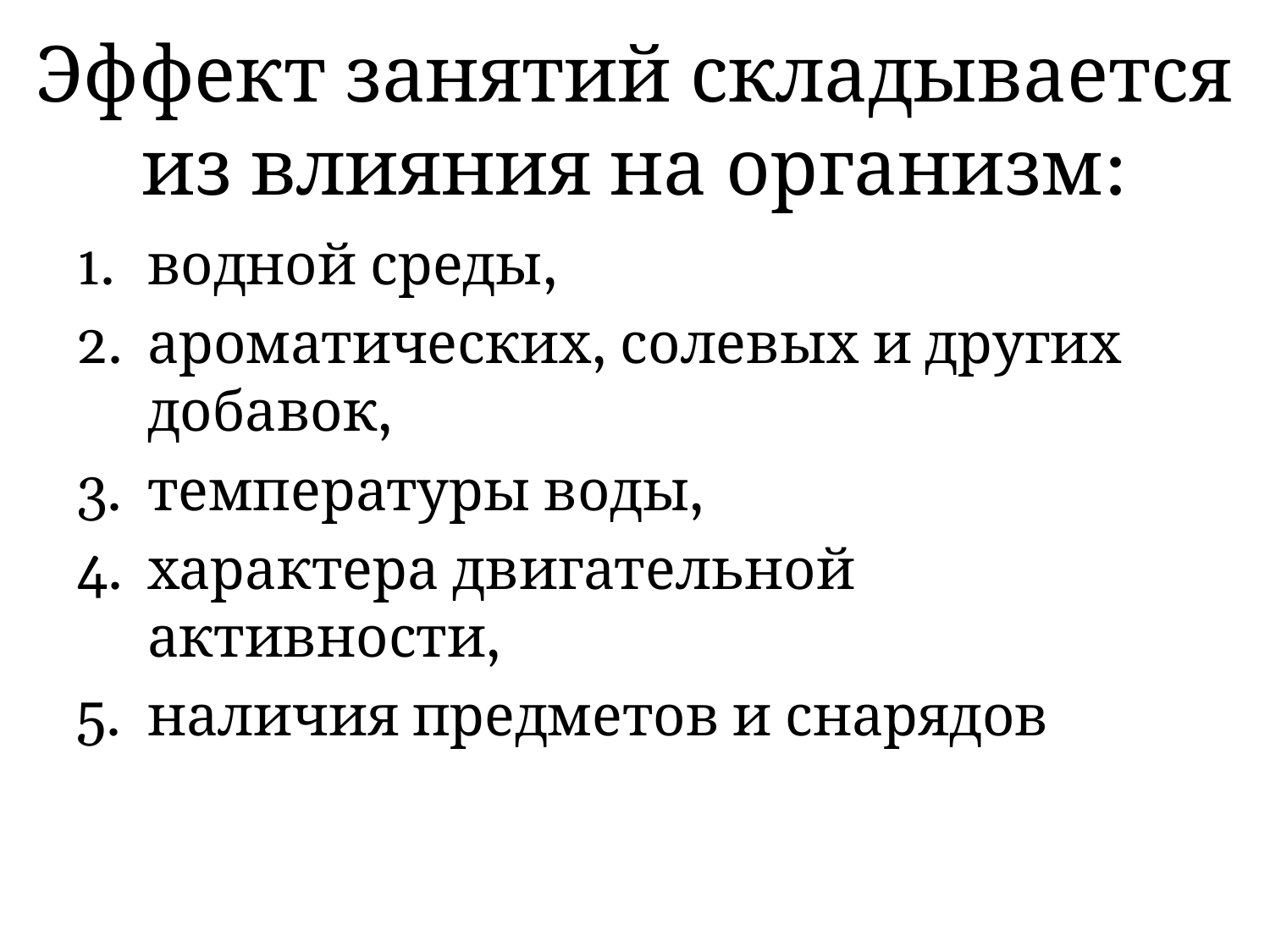

Эффект занятий складывается из влияния на организм:
водной среды,
ароматических, солевых и других добавок,
температуры воды,
характера двигательной активности,
наличия предметов и снарядов